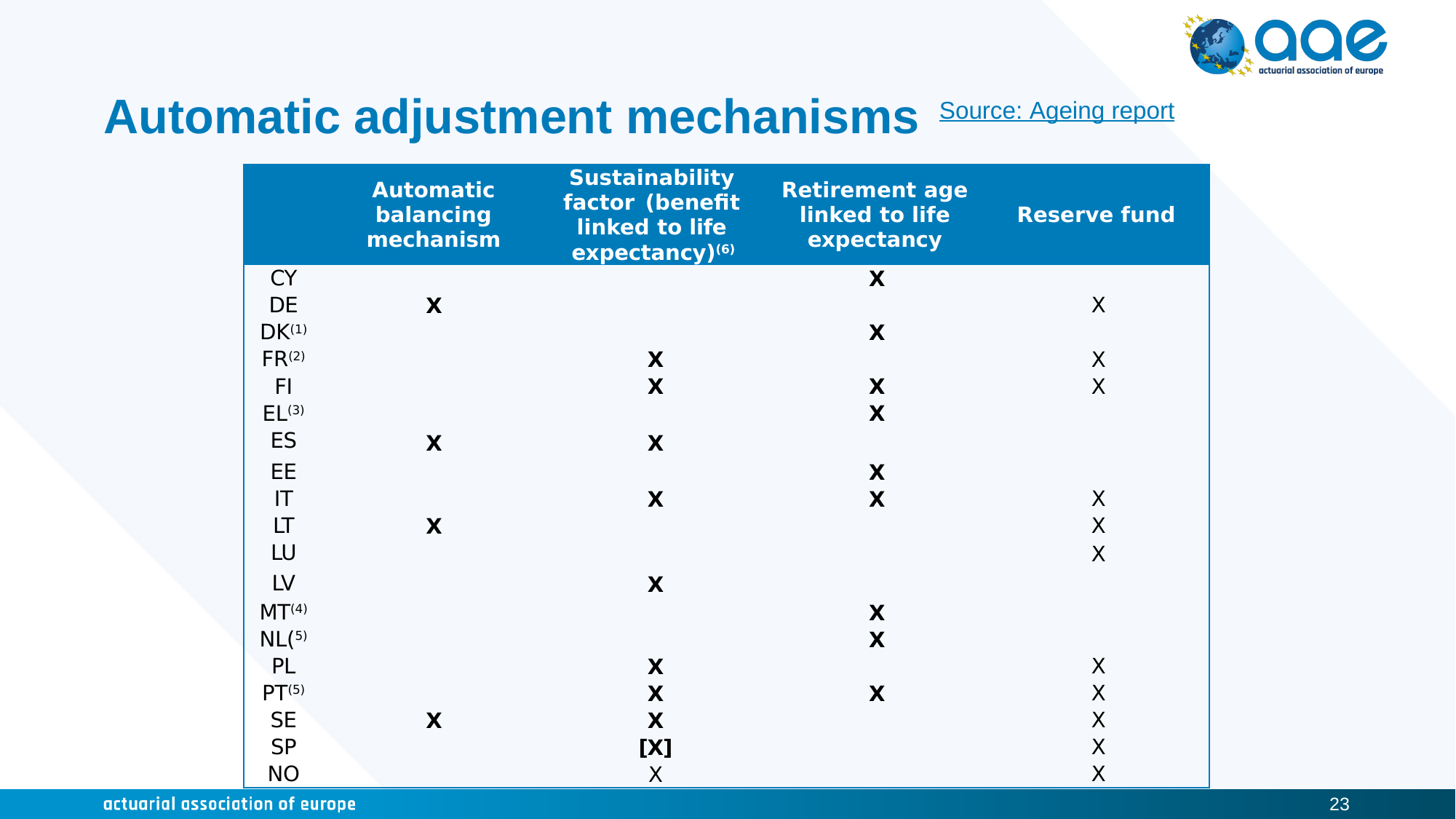

# Automatic adjustment mechanisms
Source: Ageing report
|  | Automatic balancing mechanism | Sustainability factor (benefit linked to life expectancy)(6) | Retirement age linked to life expectancy | Reserve fund |
| --- | --- | --- | --- | --- |
| CY |  |  | X |  |
| DE | X |  |  | X |
| DK(1) |  |  | X |  |
| FR(2) |  | X |  | X |
| FI |  | X | X | X |
| EL(3) |  |  | X |  |
| ES | X | X |  |  |
| EE |  |  | X |  |
| IT |  | X | X | X |
| LT | X |  |  | X |
| LU |  |  |  | X |
| LV |  | X |  |  |
| MT(4) |  |  | X |  |
| NL(5) |  |  | X |  |
| PL |  | X |  | X |
| PT(5) |  | X | X | X |
| SE | X | X |  | X |
| SP |  | [X] |  | X |
| NO |  | X |  | X |
23